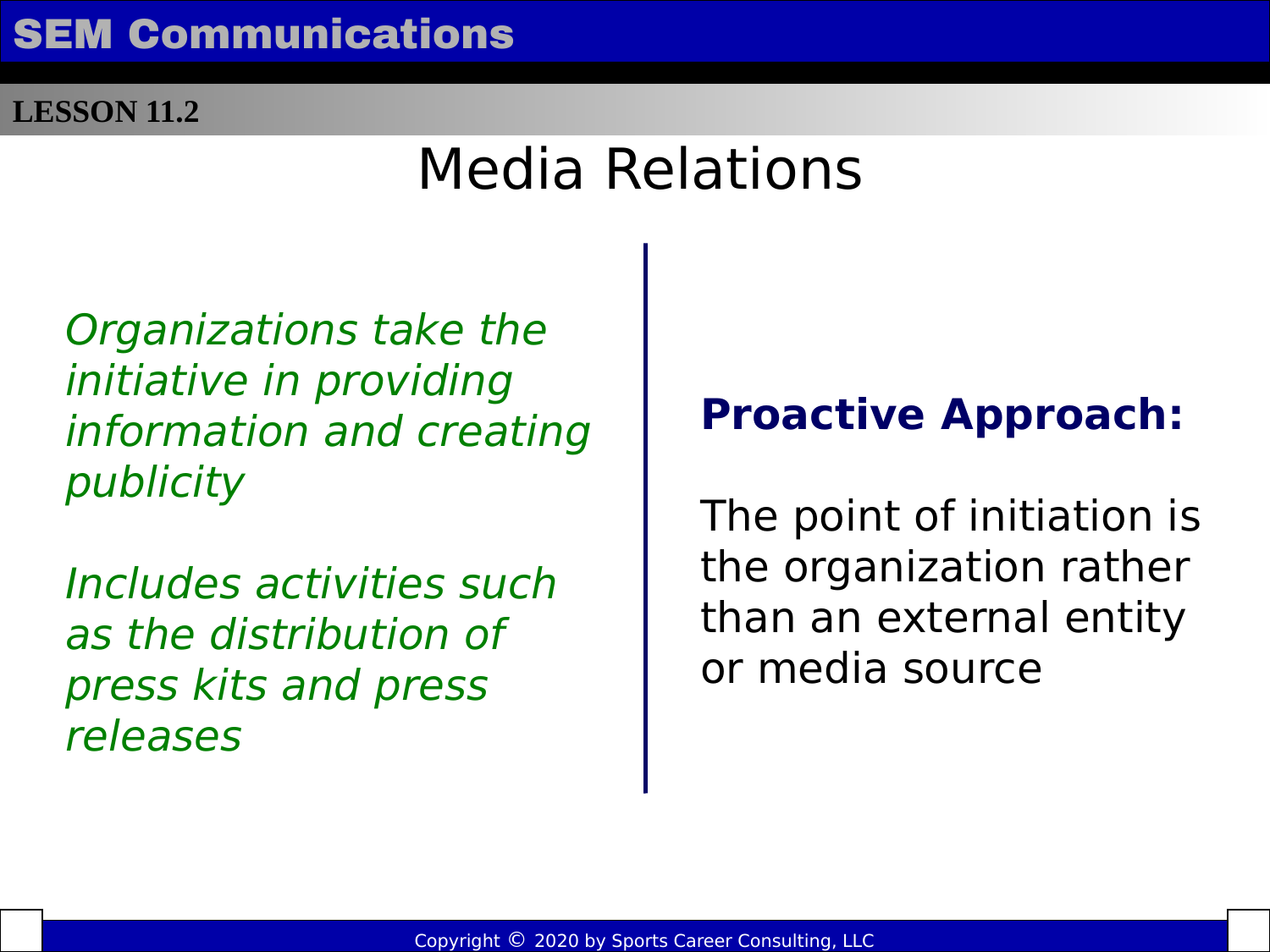

SEM Communications
LESSON 11.2
Media Relations

Organizations take the initiative in providing information and creating publicity

Includes activities such as the distribution of press kits and press releases
Proactive Approach:

The point of initiation is the organization rather than an external entity or media source
Copyright © 2020 by Sports Career Consulting, LLC